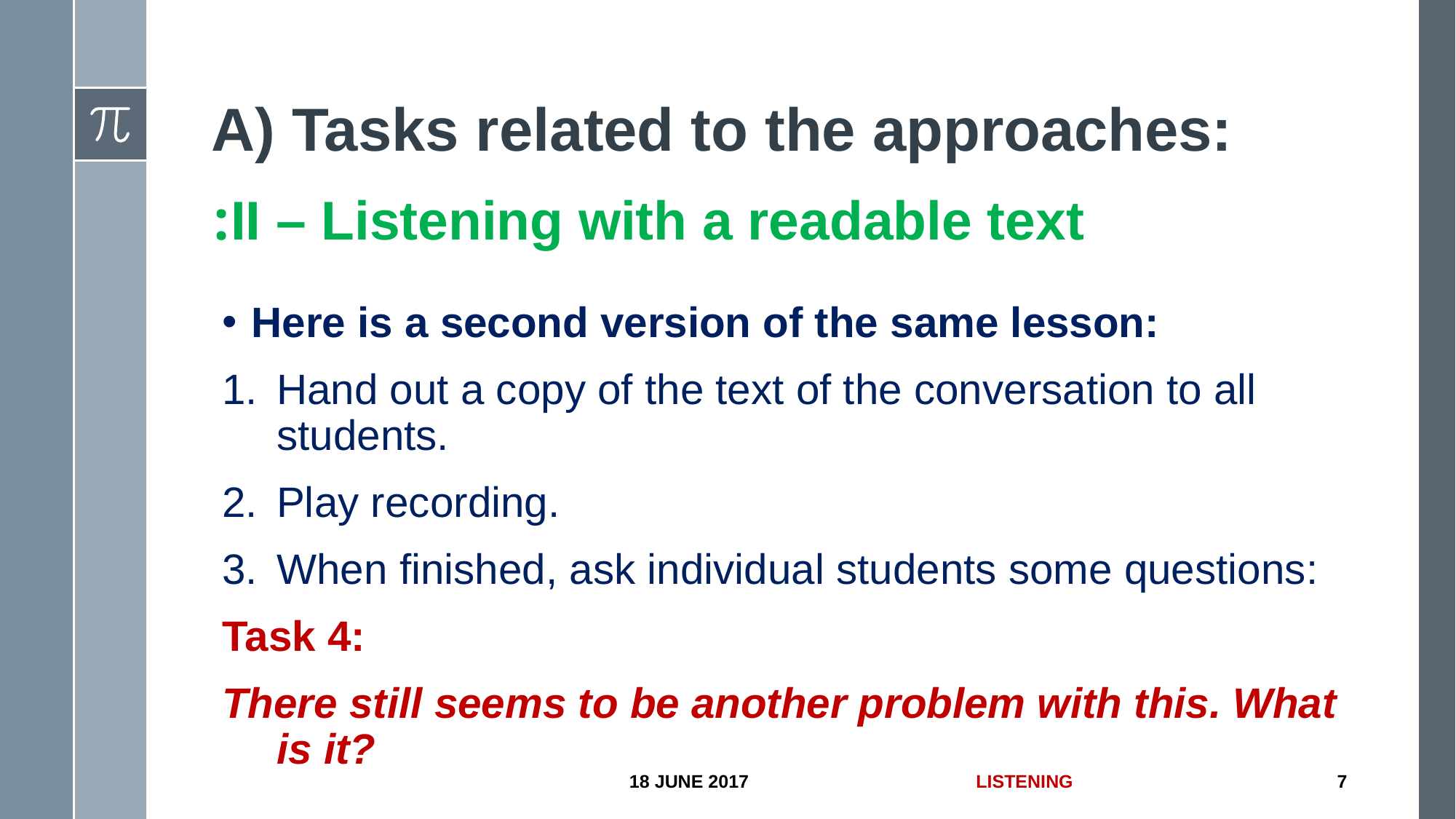

# A) Tasks related to the approaches:
II – Listening with a readable text:

Here is a second version of the same lesson:
Hand out a copy of the text of the conversation to all students.
Play recording.
When finished, ask individual students some questions:
Task 4:
There still seems to be another problem with this. What is it?
18 June 2017
Listening
7